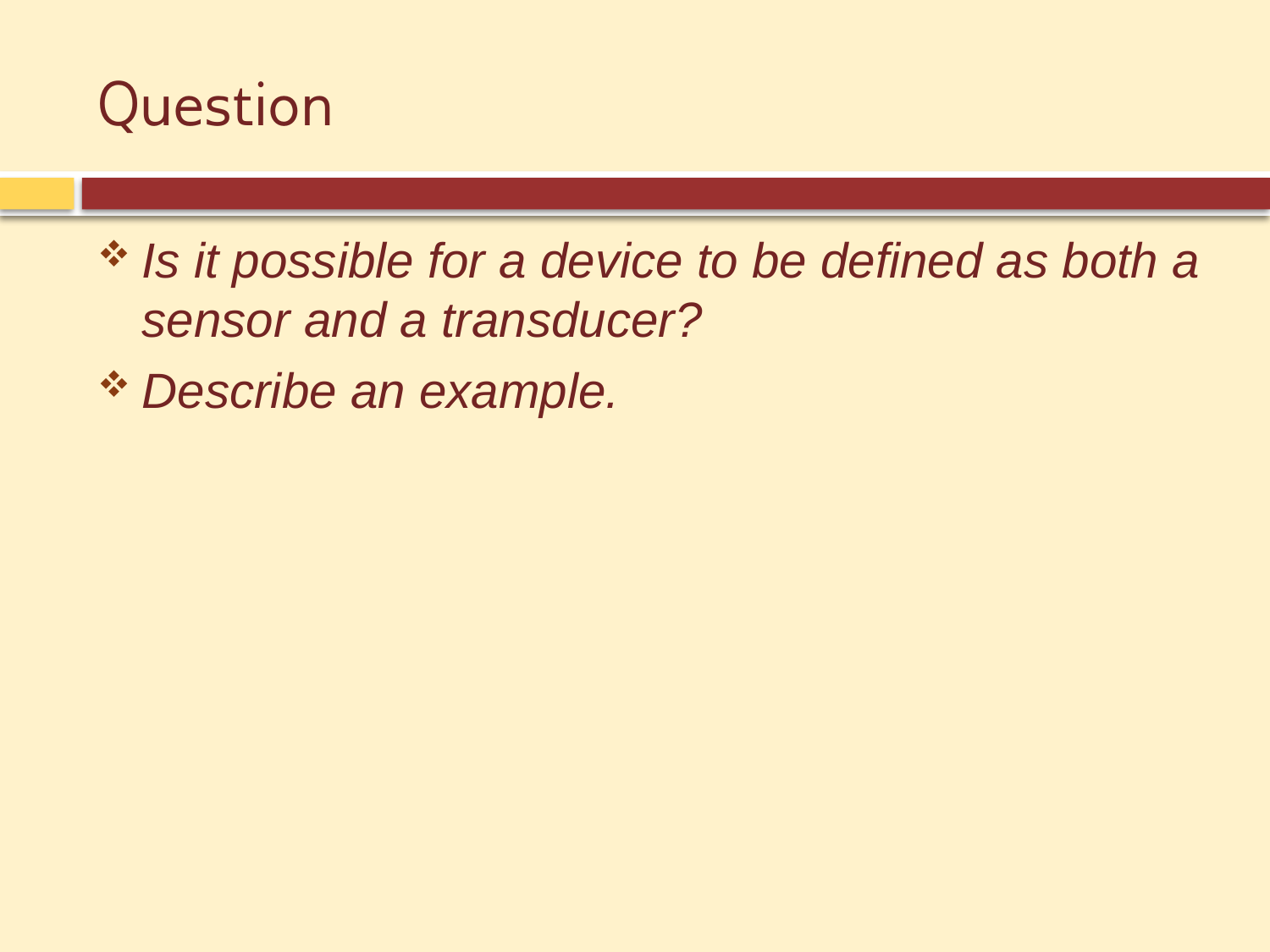

# Question
Is it possible for a device to be defined as both a sensor and a transducer?
Describe an example.